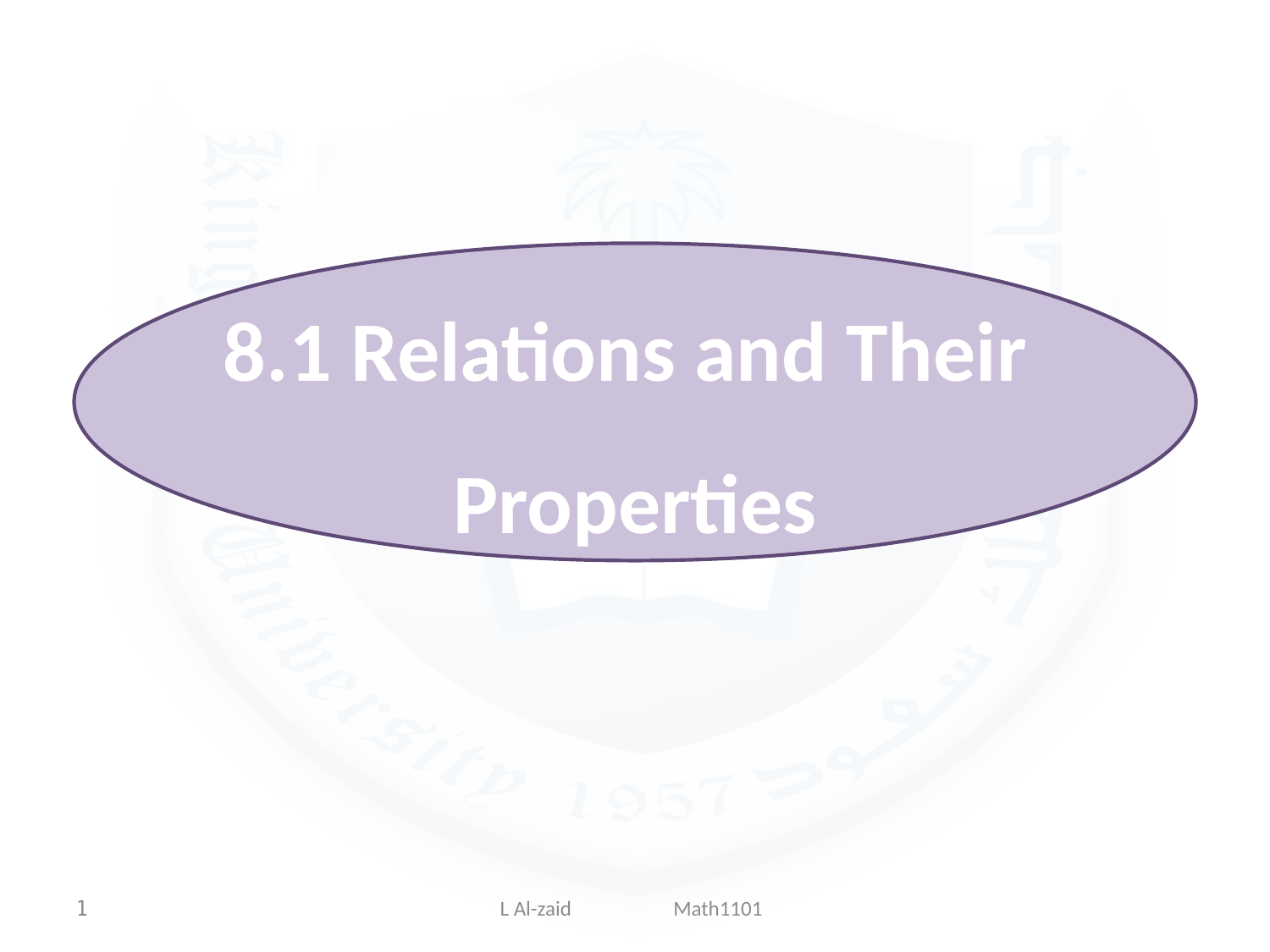

# 8.1 Relations and Their Properties
1
 L Al-zaid                     Math1101